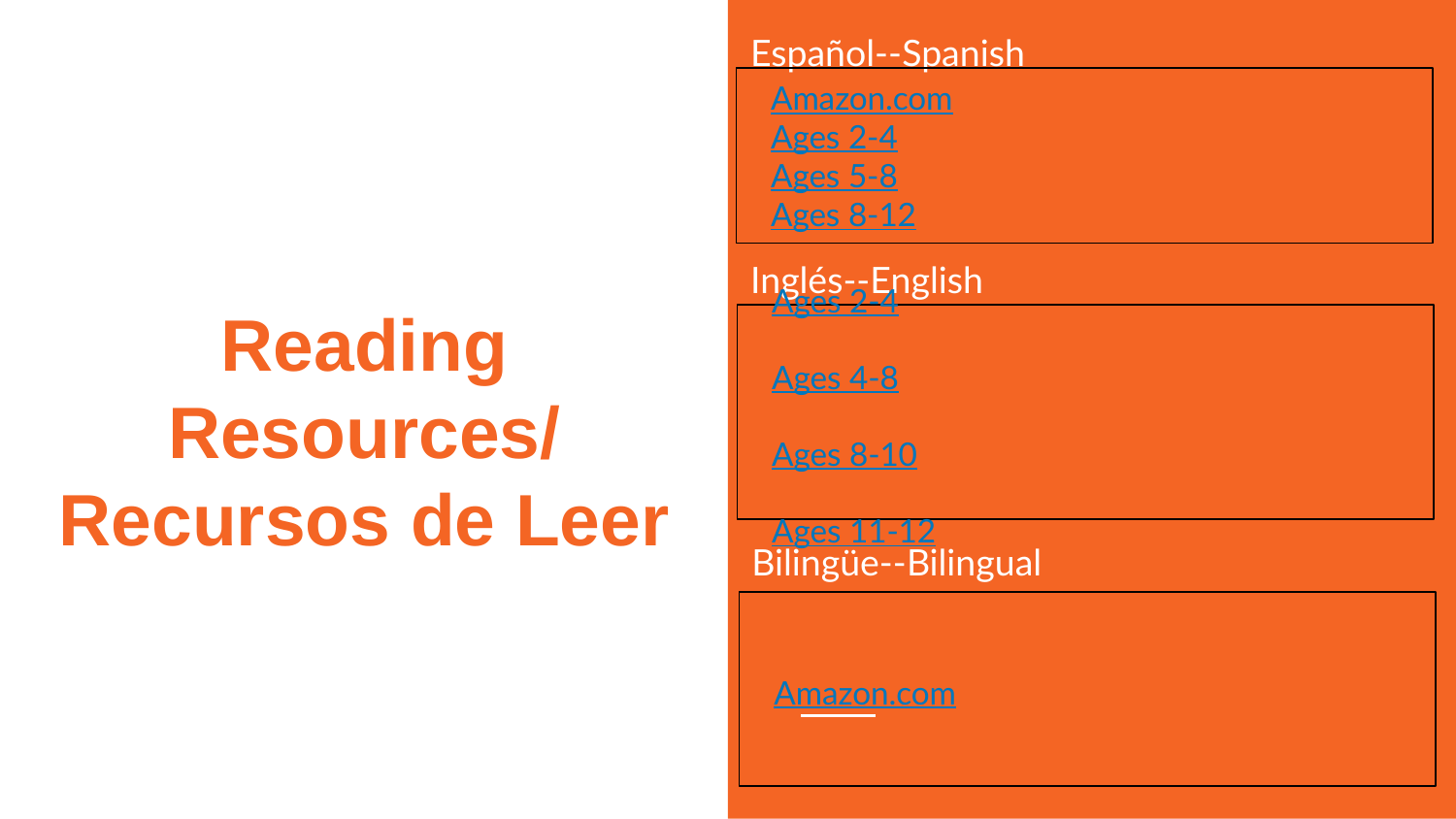

Español--Spanish
Amazon.com
Ages 2-4
Ages 5-8
Ages 8-12
Inglés--English
# Reading Resources/ Recursos de Leer
Ages 2-4
Ages 4-8
Ages 8-10
Ages 11-12
Bilingüe--Bilingual
Amazon.com